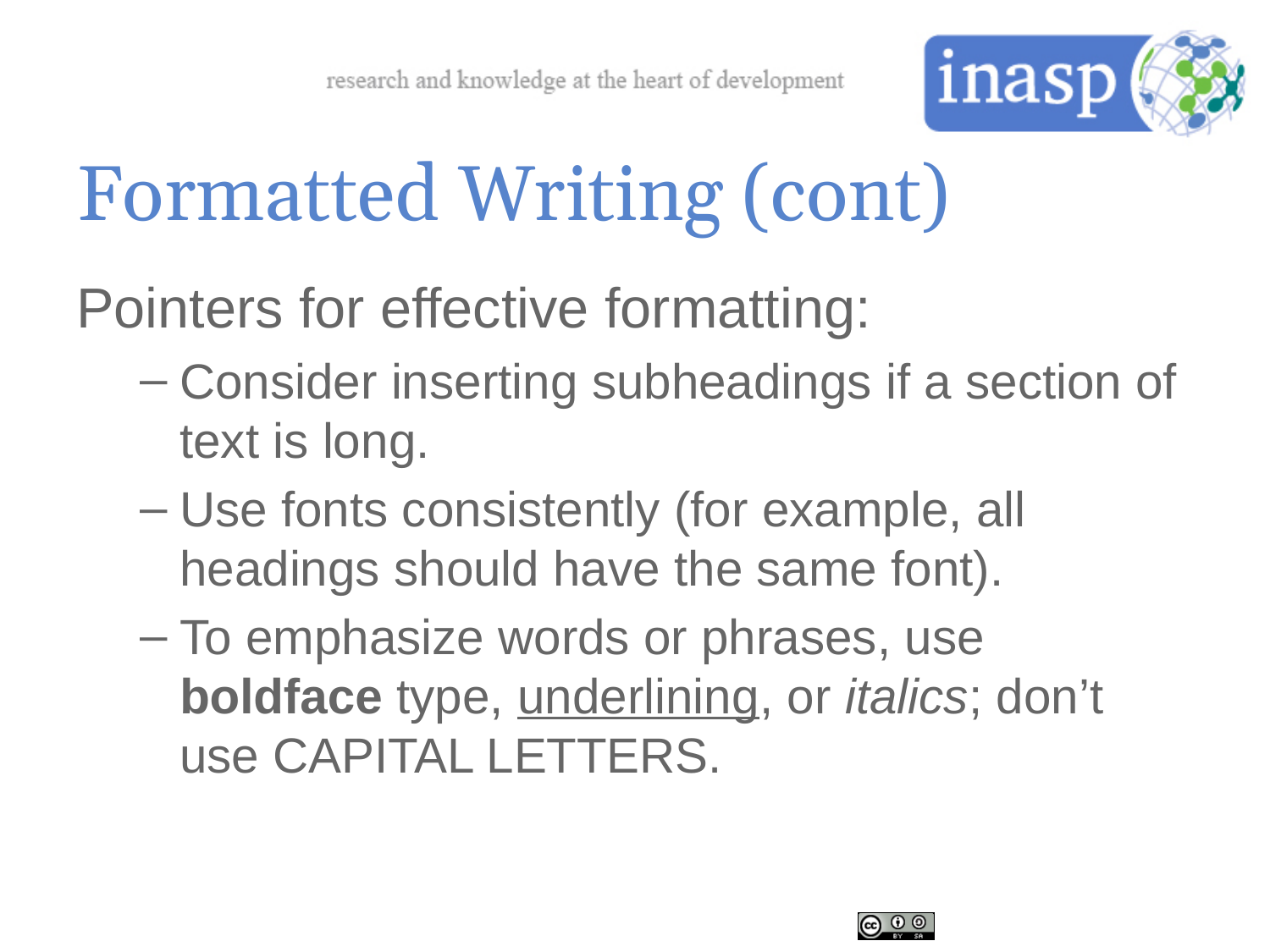

# Formatted Writing (cont)
Pointers for effective formatting:
Consider inserting subheadings if a section of text is long.
Use fonts consistently (for example, all headings should have the same font).
To emphasize words or phrases, use boldface type, underlining, or italics; don’t use CAPITAL LETTERS.